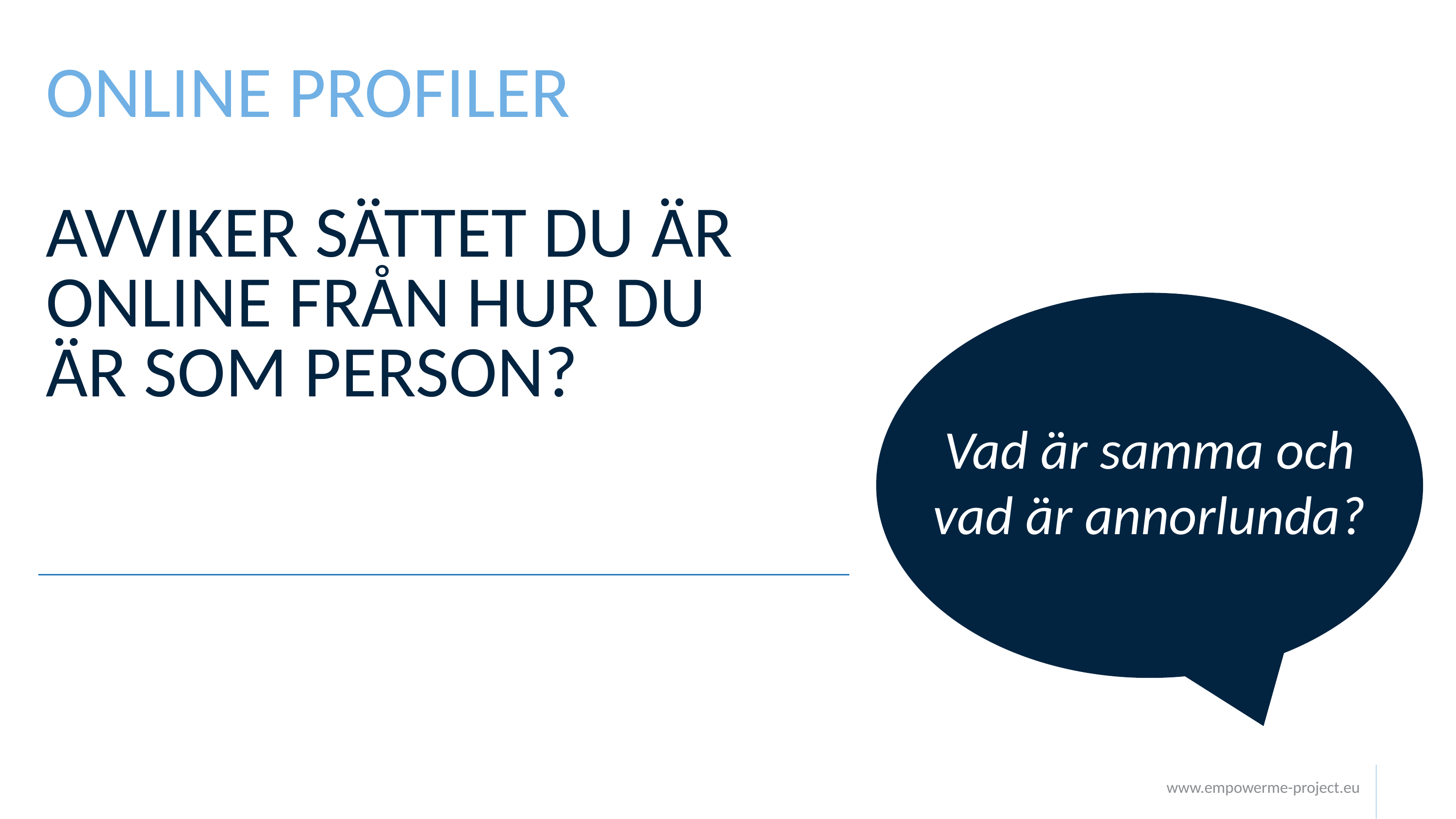

# ONLINE PROFILER AVVIKER SÄTTET DU ÄR ONLINE FRÅN HUR DU ÄR SOM PERSON?

Vad är samma och vad är annorlunda?
www.empowerme-project.eu